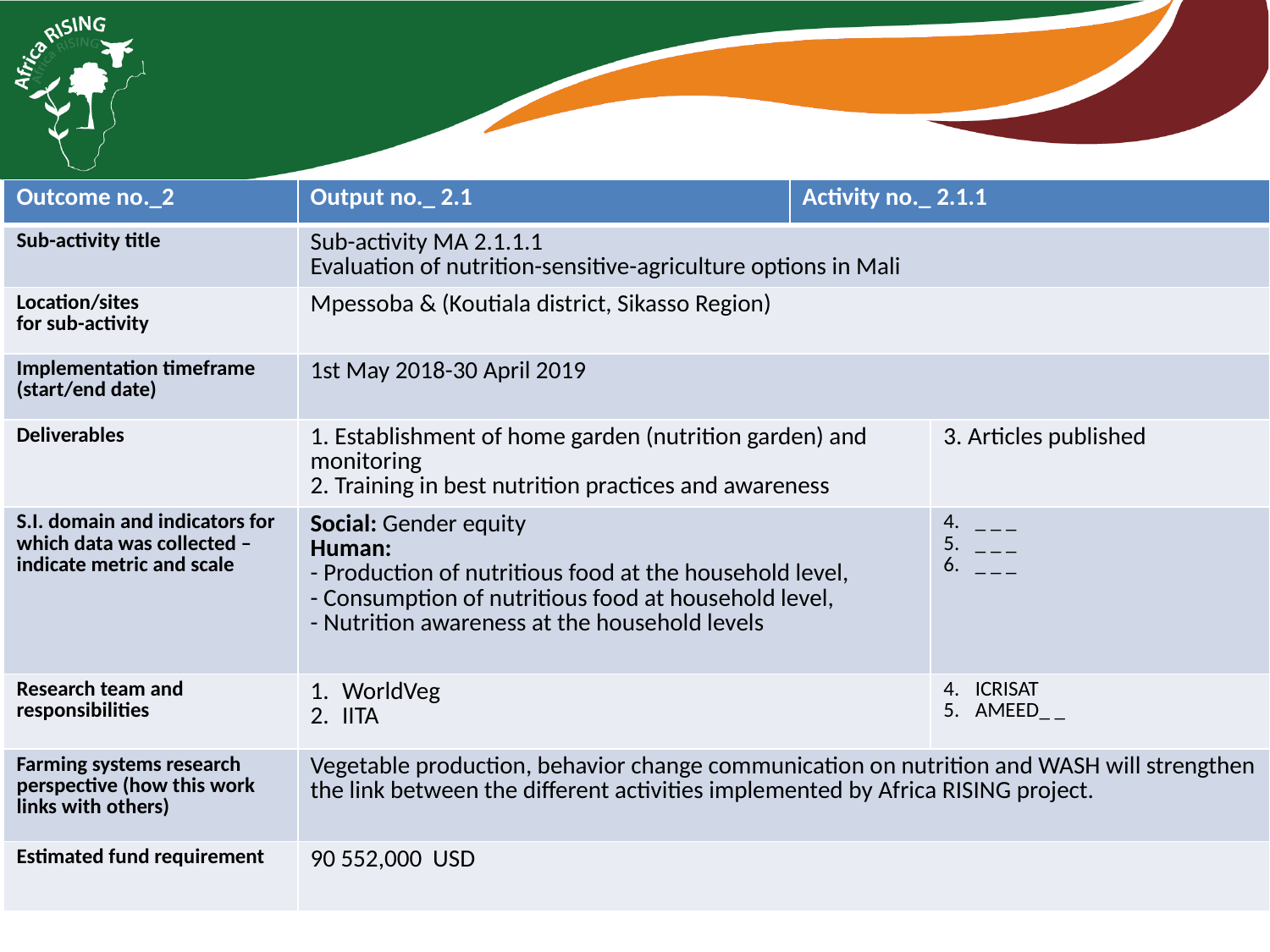

| Outcome no.\_2 | Output no.\_ 2.1 | Activity no.\_ 2.1.1 |  |
| --- | --- | --- | --- |
| Sub-activity title | Sub-activity MA 2.1.1.1 Evaluation of nutrition-sensitive-agriculture options in Mali |  |  |
| Location/sites for sub-activity | Mpessoba & (Koutiala district, Sikasso Region) |  |  |
| Implementation timeframe (start/end date) | 1st May 2018-30 April 2019 |  |  |
| Deliverables | 1. Establishment of home garden (nutrition garden) and monitoring 2. Training in best nutrition practices and awareness |  | 3. Articles published |
| S.I. domain and indicators for which data was collected – indicate metric and scale | Social: Gender equity Human: - Production of nutritious food at the household level, - Consumption of nutritious food at household level, - Nutrition awareness at the household levels |  | \_ \_ \_ \_ \_ \_ \_ \_ \_ |
| Research team and responsibilities | WorldVeg IITA |  | ICRISAT AMEED\_ \_ |
| Farming systems research perspective (how this work links with others) | Vegetable production, behavior change communication on nutrition and WASH will strengthen the link between the different activities implemented by Africa RISING project. |  |  |
| Estimated fund requirement | 90 552,000 USD |  |  |